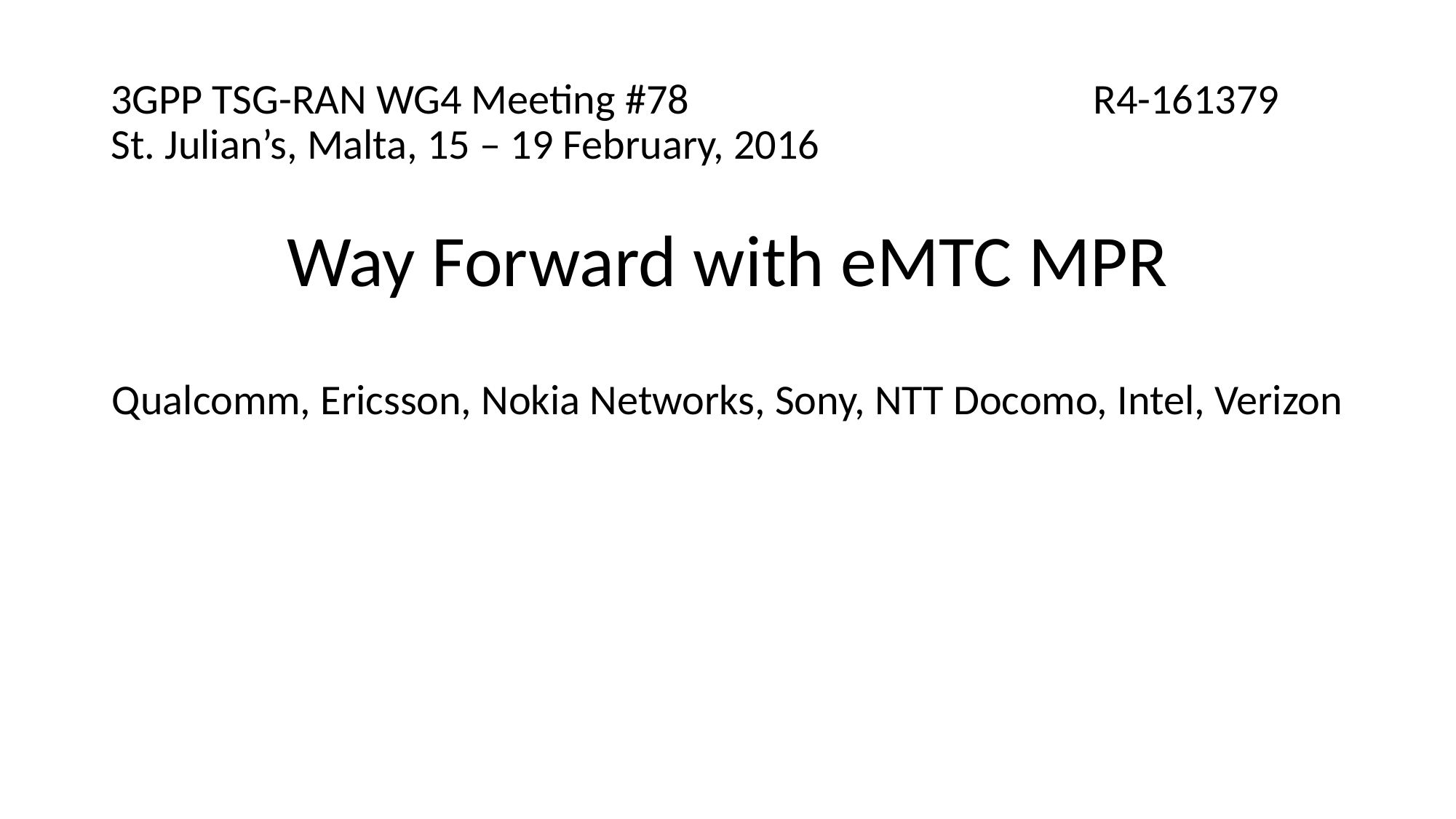

# 3GPP TSG-RAN WG4 Meeting #78				R4-161379 St. Julian’s, Malta, 15 – 19 February, 2016
Way Forward with eMTC MPR

Qualcomm, Ericsson, Nokia Networks, Sony, NTT Docomo, Intel, Verizon